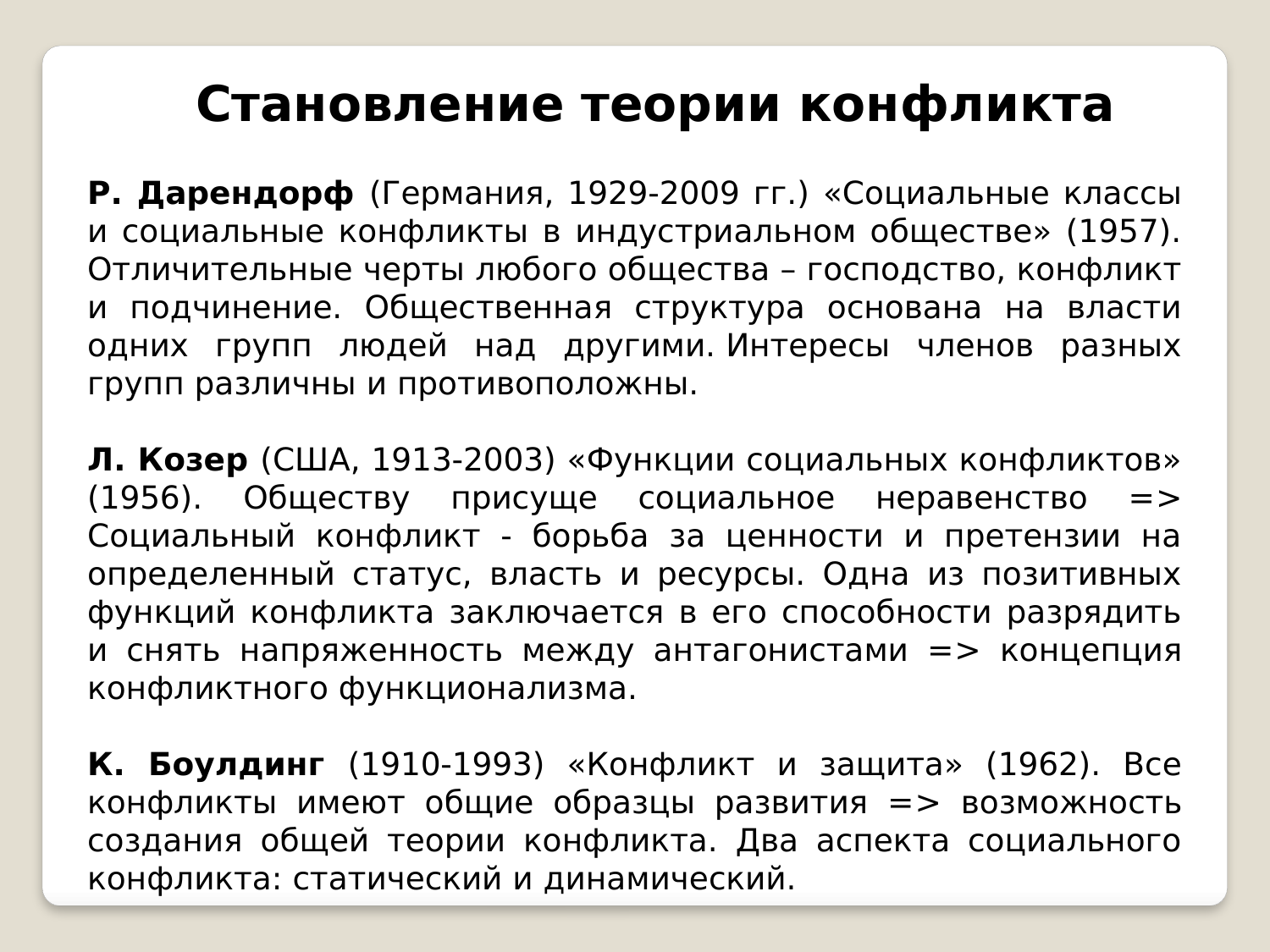

Становление теории конфликта
Р. Дарендорф (Германия, 1929-2009 гг.) «Социальные классы и социальные конфликты в индустриальном обществе» (1957). Отличительные черты любого общества – господство, конфликт и подчинение. Общественная структура основана на власти одних групп людей над другими. Интересы членов разных групп различны и противоположны.

Л. Козер (США, 1913-2003) «Функции социальных конфликтов» (1956). Обществу присуще социальное неравенство => Социальный конфликт - борьба за ценности и претензии на определенный статус, власть и ресурсы. Одна из позитивных функций конфликта заключается в его способности разрядить и снять напряженность между антагонистами => концепция конфликтного функционализма.

К. Боулдинг (1910-1993) «Конфликт и защита» (1962). Все конфликты имеют общие образцы развития => возможность создания общей теории конфликта. Два аспекта социального конфликта: статический и динамический.